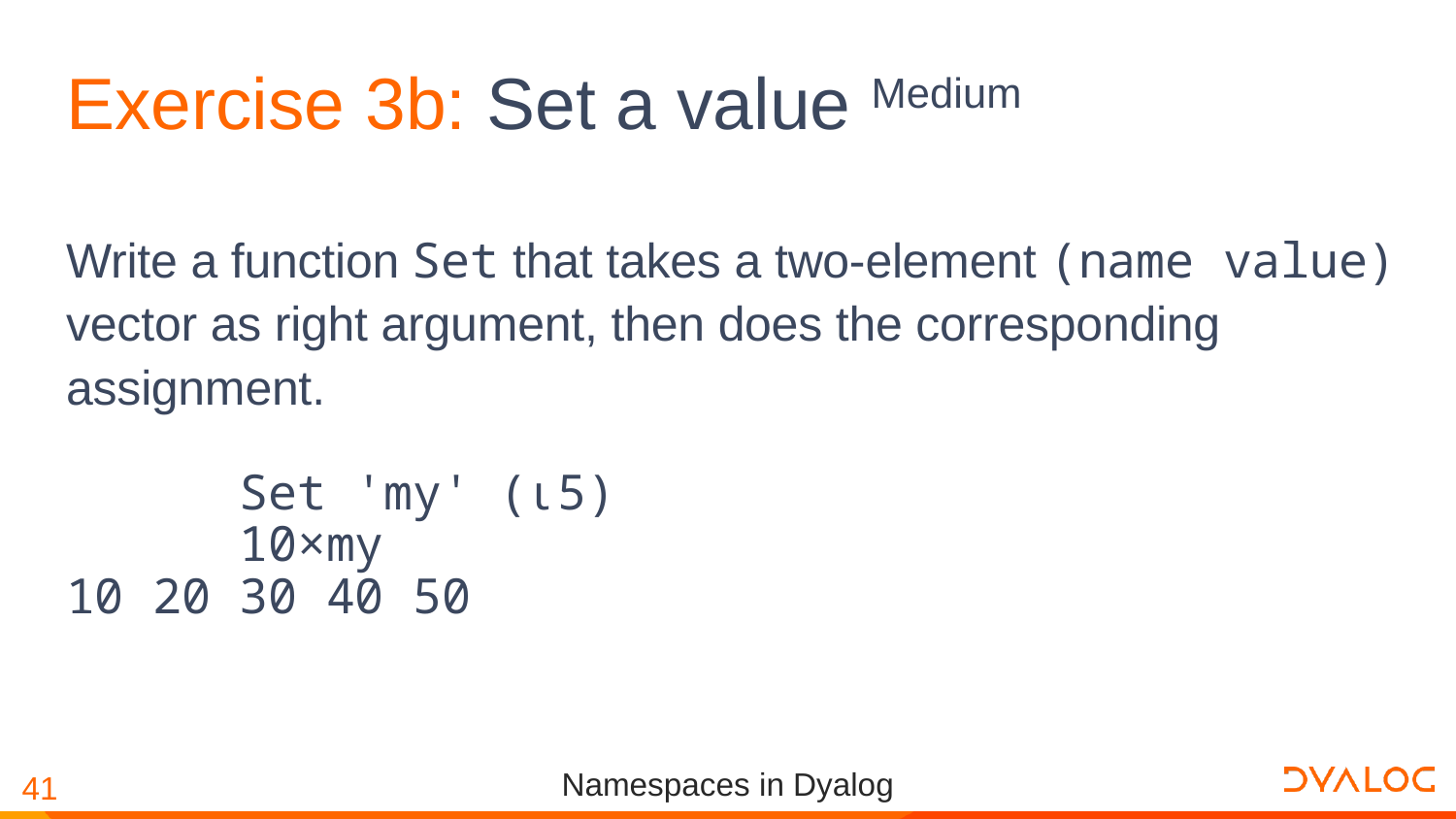

# Exercise 3b: Set a value Medium
Write a function Set that takes a two-element (name value) vector as right argument, then does the corresponding assignment.

      Set 'my' (⍳5)
      10×my
10 20 30 40 50